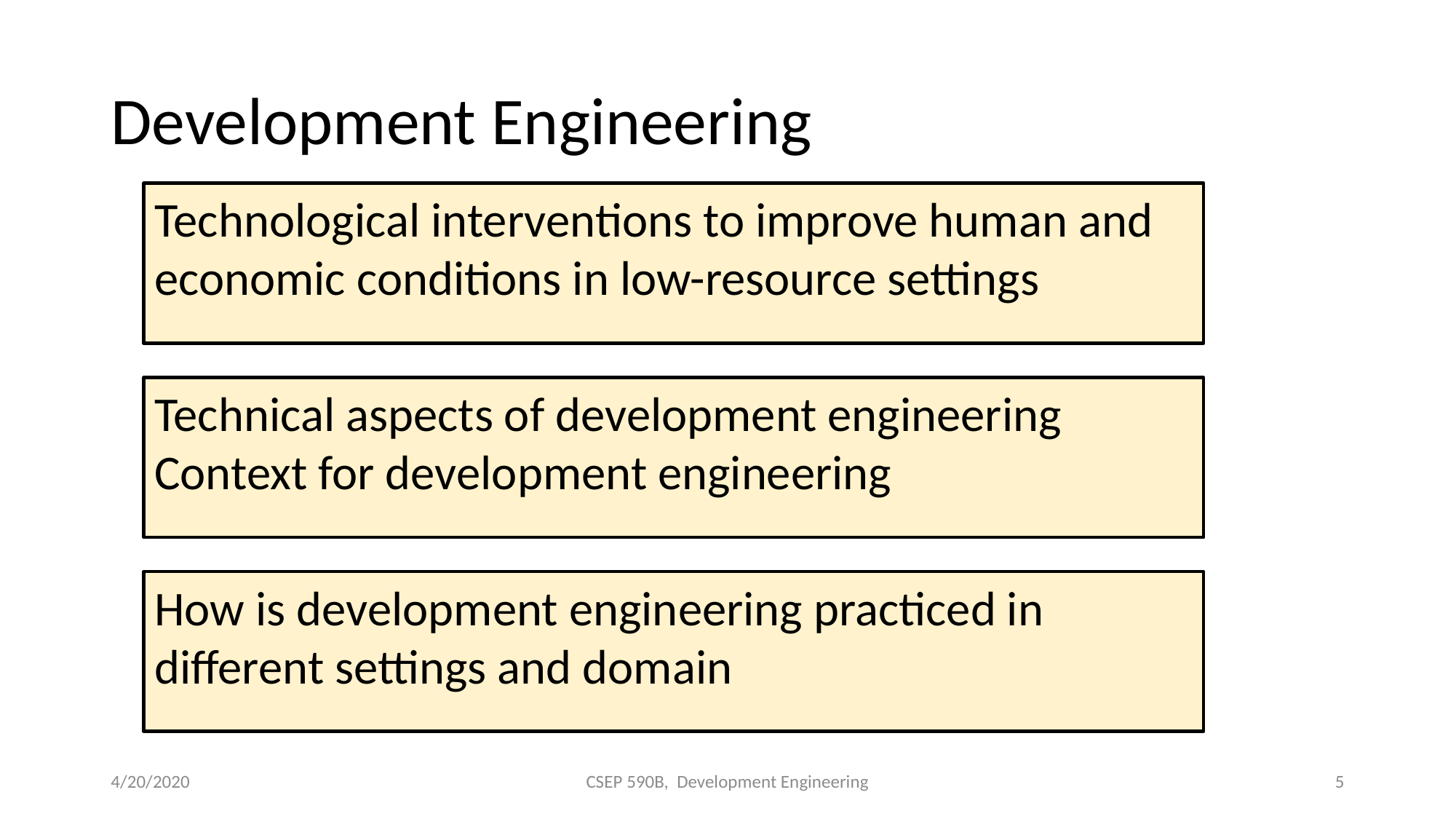

# Development Engineering
Technological interventions to improve human and economic conditions in low-resource settings

Technical aspects of development engineering
Context for development engineering

How is development engineering practiced in different settings and domain

4/20/2020
CSEP 590B,  Development Engineering
5